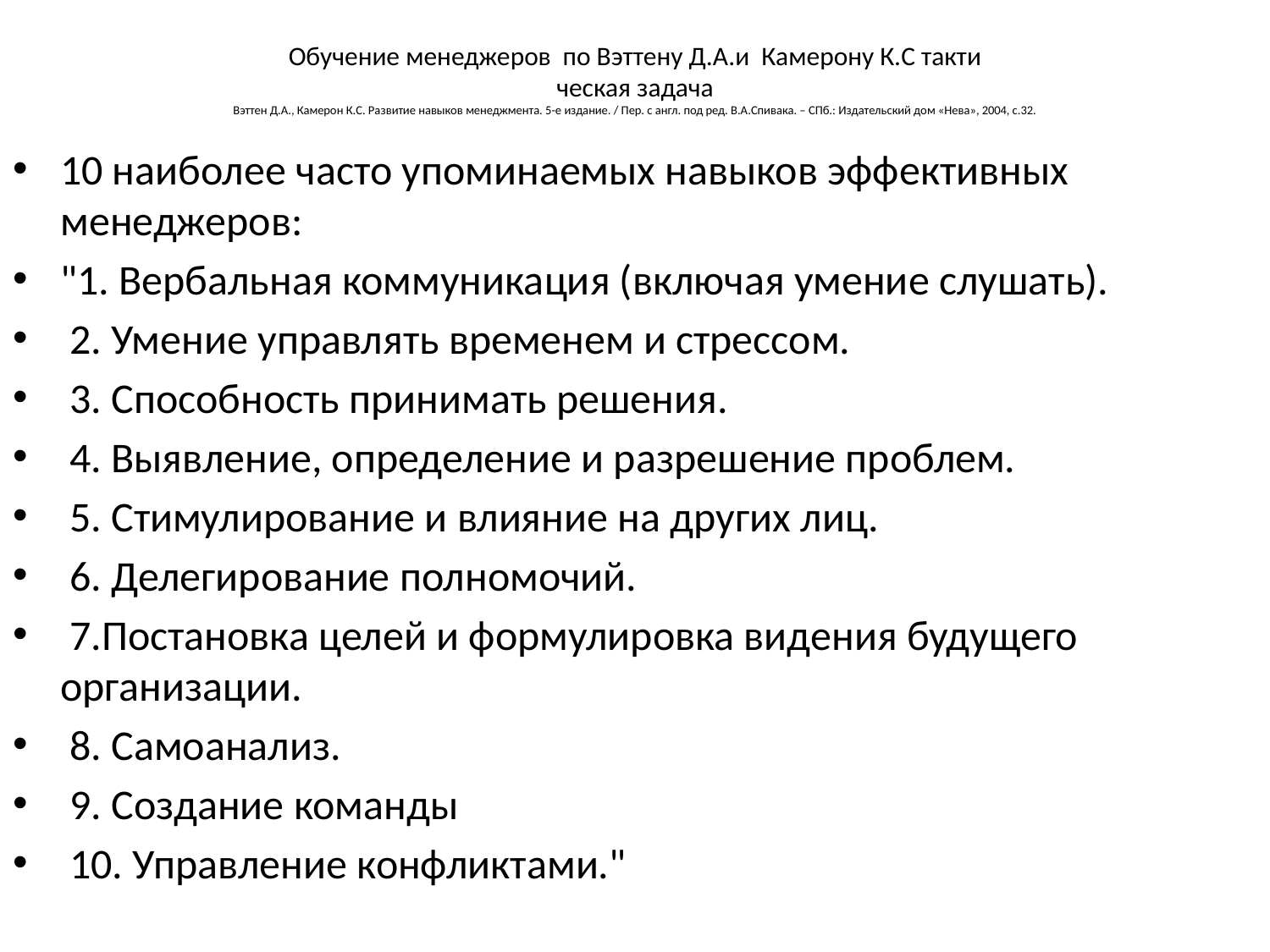

# Обучение менеджеров  по Вэттену Д.А.и  Камерону К.С такти ческая задача Вэттен Д.А., Камерон К.С. Развитие навыков менеджмента. 5-е издание. / Пер. с англ. под ред. В.А.Спивака. – СПб.: Издательский дом «Нева», 2004, с.32.
10 наиболее часто упоминаемых навыков эффективных менеджеров:
"1. Вербальная коммуникация (включая умение слушать).
 2. Умение управлять временем и стрессом.
 3. Способность принимать решения.
 4. Выявление, определение и разрешение проблем.
 5. Стимулирование и влияние на других лиц.
 6. Делегирование полномочий.
 7.Постановка целей и формулировка видения будущего организации.
 8. Самоанализ.
 9. Создание команды
 10. Управление конфликтами."